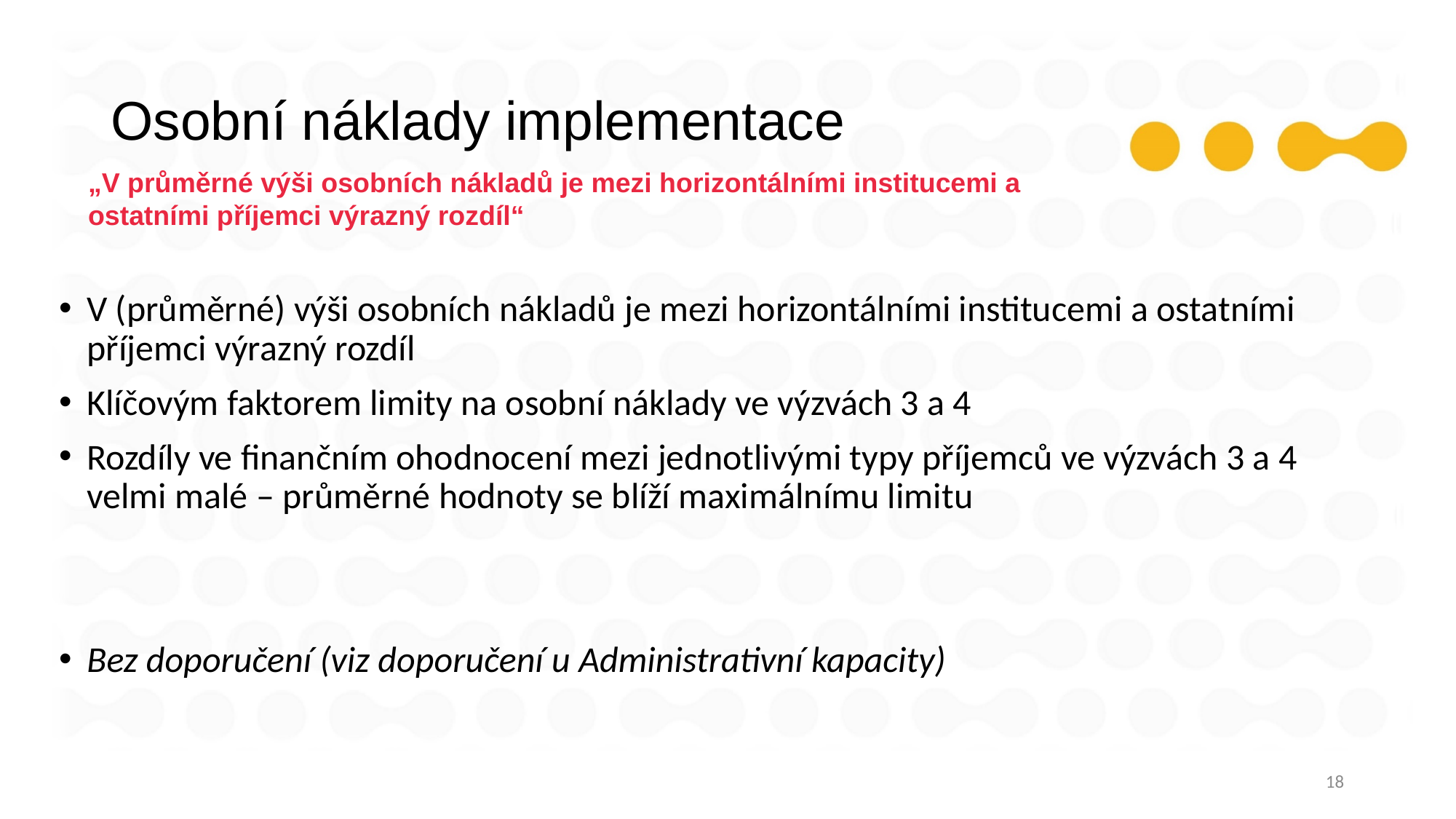

# Osobní náklady implementace
„V průměrné výši osobních nákladů je mezi horizontálními institucemi a   ostatními příjemci výrazný rozdíl“
V (průměrné) výši osobních nákladů je mezi horizontálními institucemi a ostatními příjemci výrazný rozdíl
Klíčovým faktorem limity na osobní náklady ve výzvách 3 a 4
Rozdíly ve finančním ohodnocení mezi jednotlivými typy příjemců ve výzvách 3 a 4 velmi malé – průměrné hodnoty se blíží maximálnímu limitu

Bez doporučení (viz doporučení u Administrativní kapacity)
18